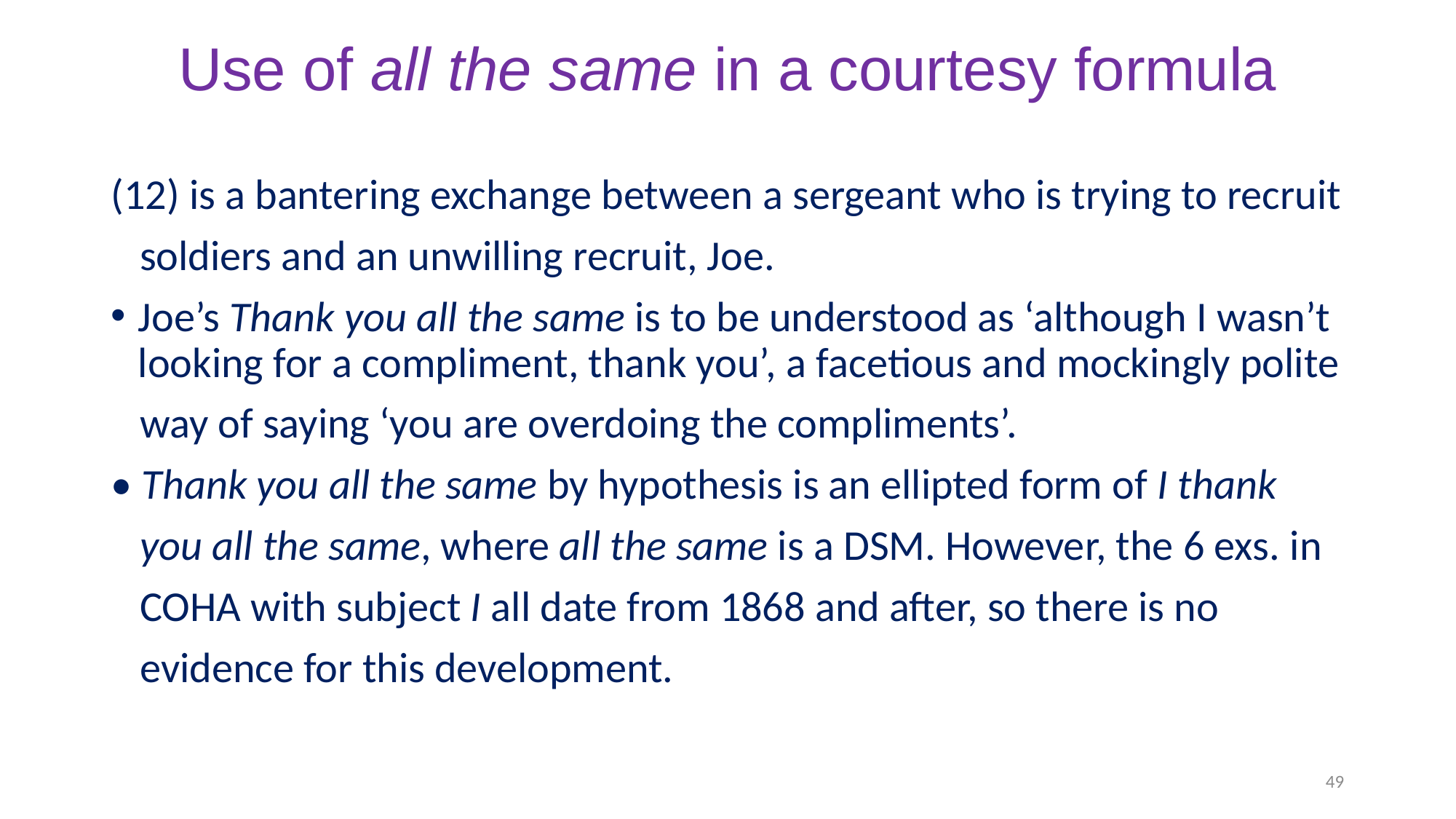

# Use of all the same in a courtesy formula
(12) is a bantering exchange between a sergeant who is trying to recruit
   soldiers and an unwilling recruit, Joe.
Joe’s Thank you all the same is to be understood as ‘although I wasn’t looking for a compliment, thank you’, a facetious and mockingly polite
   way of saying ‘you are overdoing the compliments’.
• Thank you all the same by hypothesis is an ellipted form of I thank
   you all the same, where all the same is a DSM. However, the 6 exs. in
   COHA with subject I all date from 1868 and after, so there is no
   evidence for this development.

49